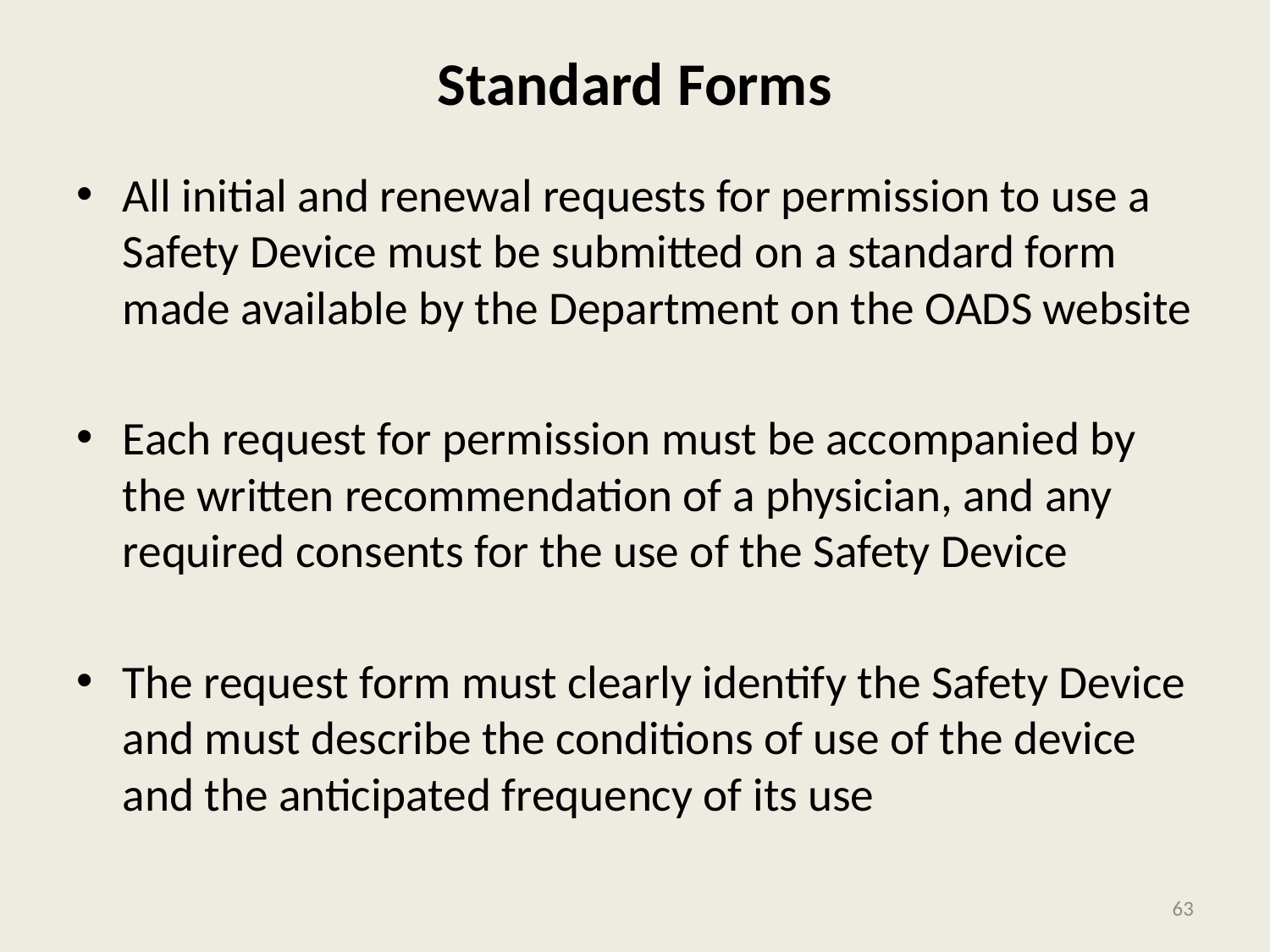

# Standard Forms
All initial and renewal requests for permission to use a Safety Device must be submitted on a standard form made available by the Department on the OADS website

Each request for permission must be accompanied by the written recommendation of a physician, and any required consents for the use of the Safety Device

The request form must clearly identify the Safety Device and must describe the conditions of use of the device and the anticipated frequency of its use

63